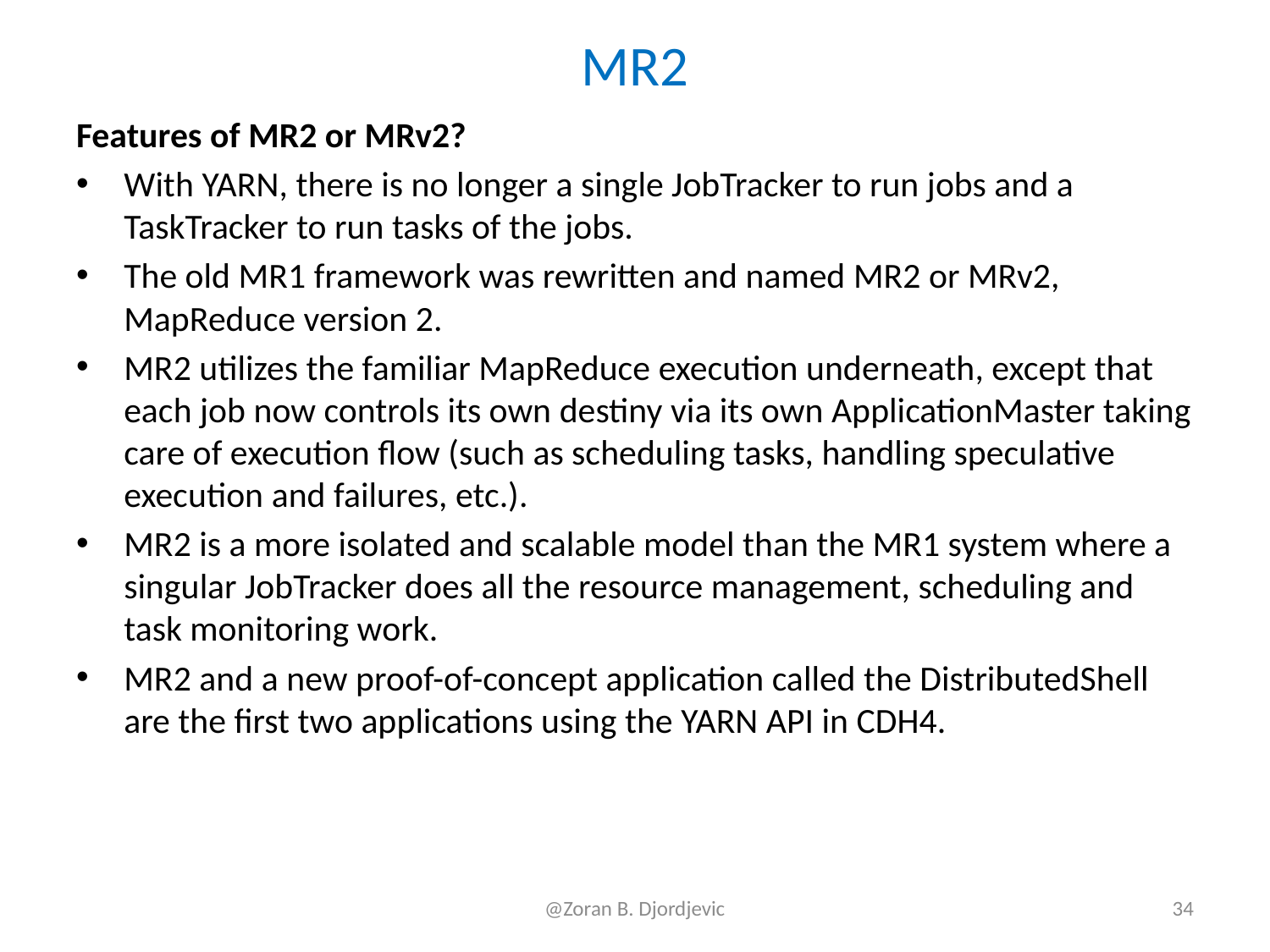

# MR2
Features of MR2 or MRv2?
With YARN, there is no longer a single JobTracker to run jobs and a TaskTracker to run tasks of the jobs.
The old MR1 framework was rewritten and named MR2 or MRv2, MapReduce version 2.
MR2 utilizes the familiar MapReduce execution underneath, except that each job now controls its own destiny via its own ApplicationMaster taking care of execution flow (such as scheduling tasks, handling speculative execution and failures, etc.).
MR2 is a more isolated and scalable model than the MR1 system where a singular JobTracker does all the resource management, scheduling and task monitoring work.
MR2 and a new proof-of-concept application called the DistributedShell are the first two applications using the YARN API in CDH4.

@Zoran B. Djordjevic
34